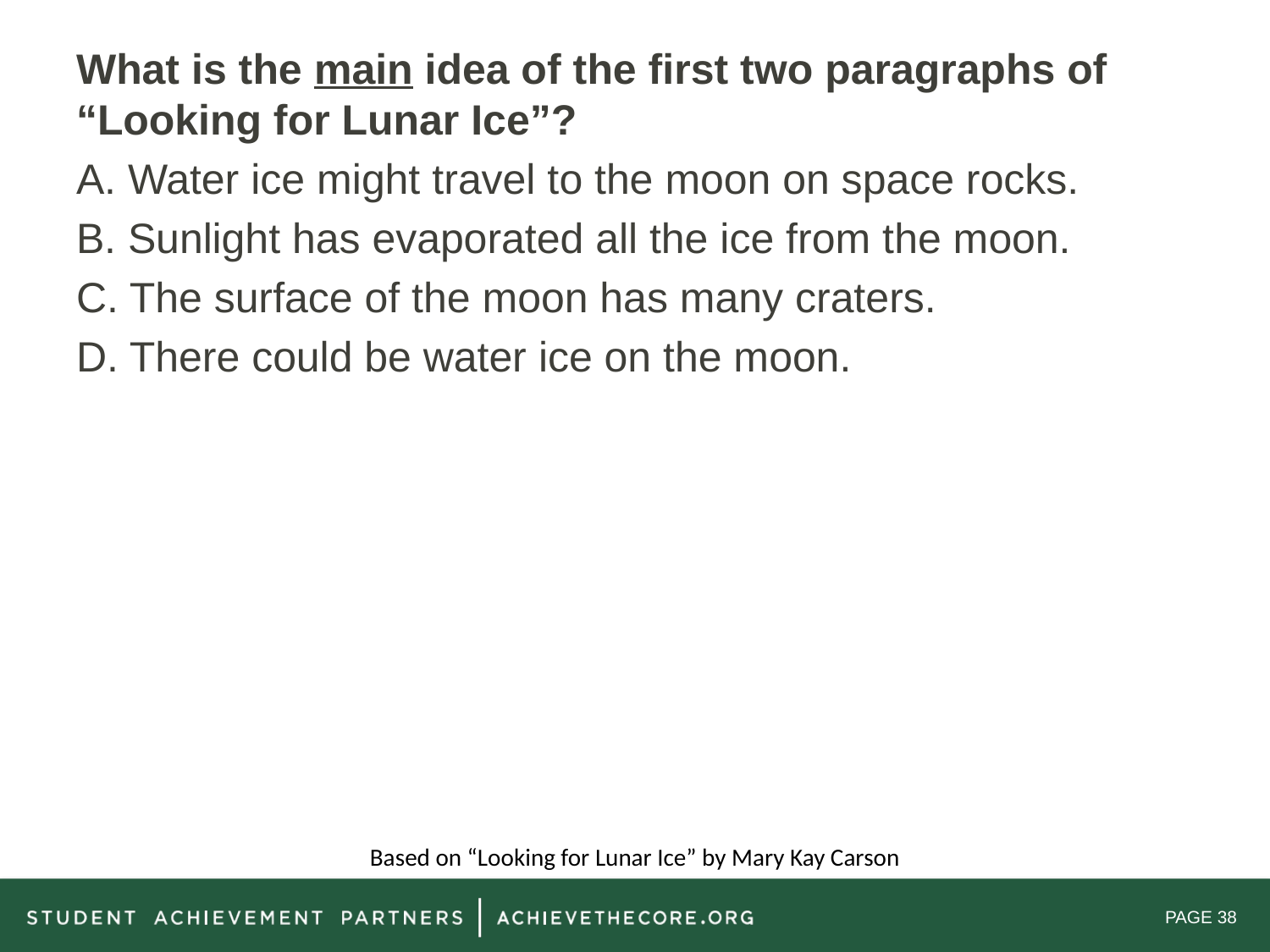

What is the main idea of the first two paragraphs of “Looking for Lunar Ice”?
A. Water ice might travel to the moon on space rocks.
B. Sunlight has evaporated all the ice from the moon.
C. The surface of the moon has many craters.
D. There could be water ice on the moon.
Based on “Looking for Lunar Ice” by Mary Kay Carson